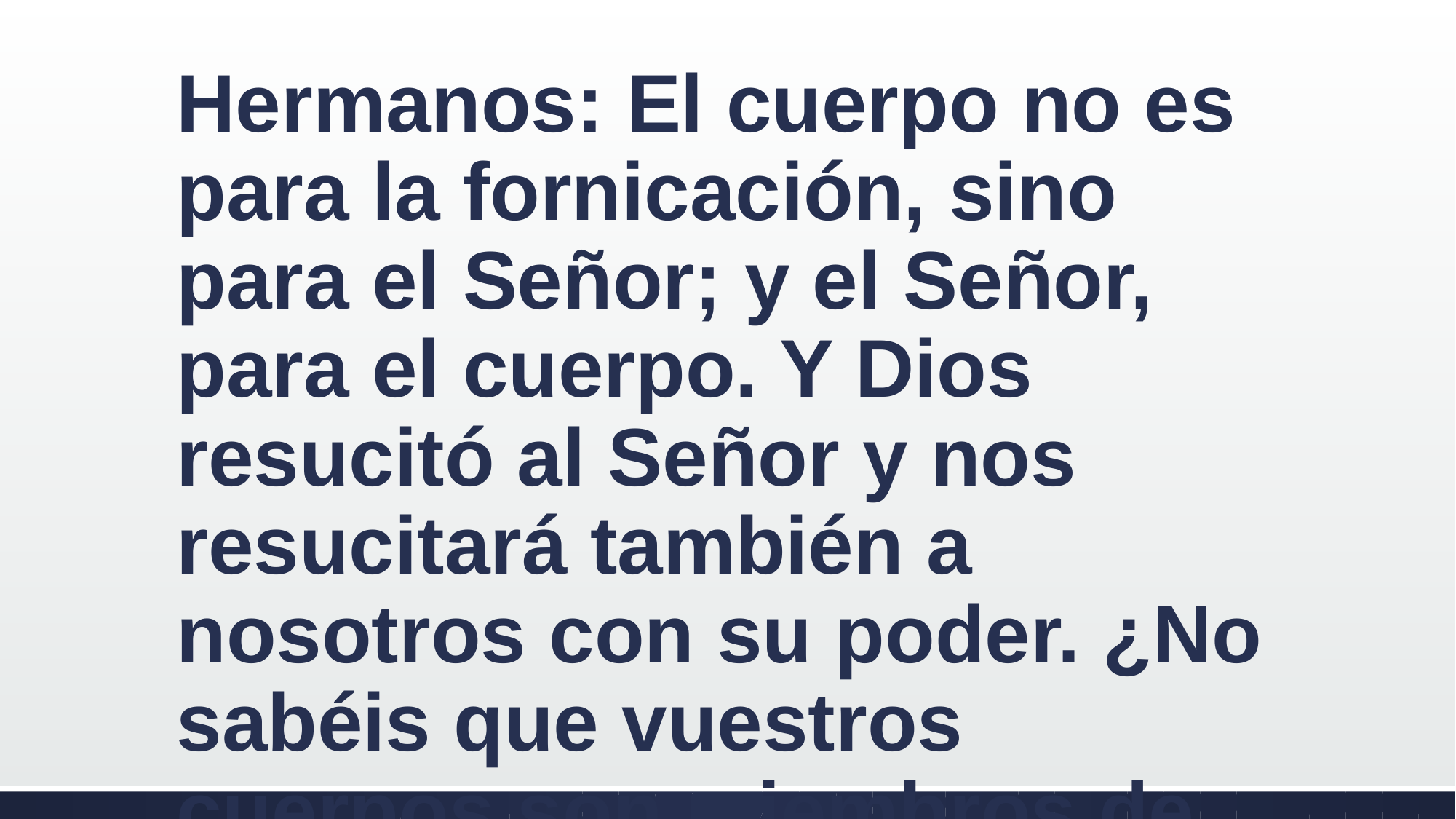

#
Hermanos: El cuerpo no es para la fornicación, sino para el Señor; y el Señor, para el cuerpo. Y Dios resucitó al Señor y nos resucitará también a nosotros con su poder. ¿No sabéis que vuestros cuerpos son miembros de Cristo?